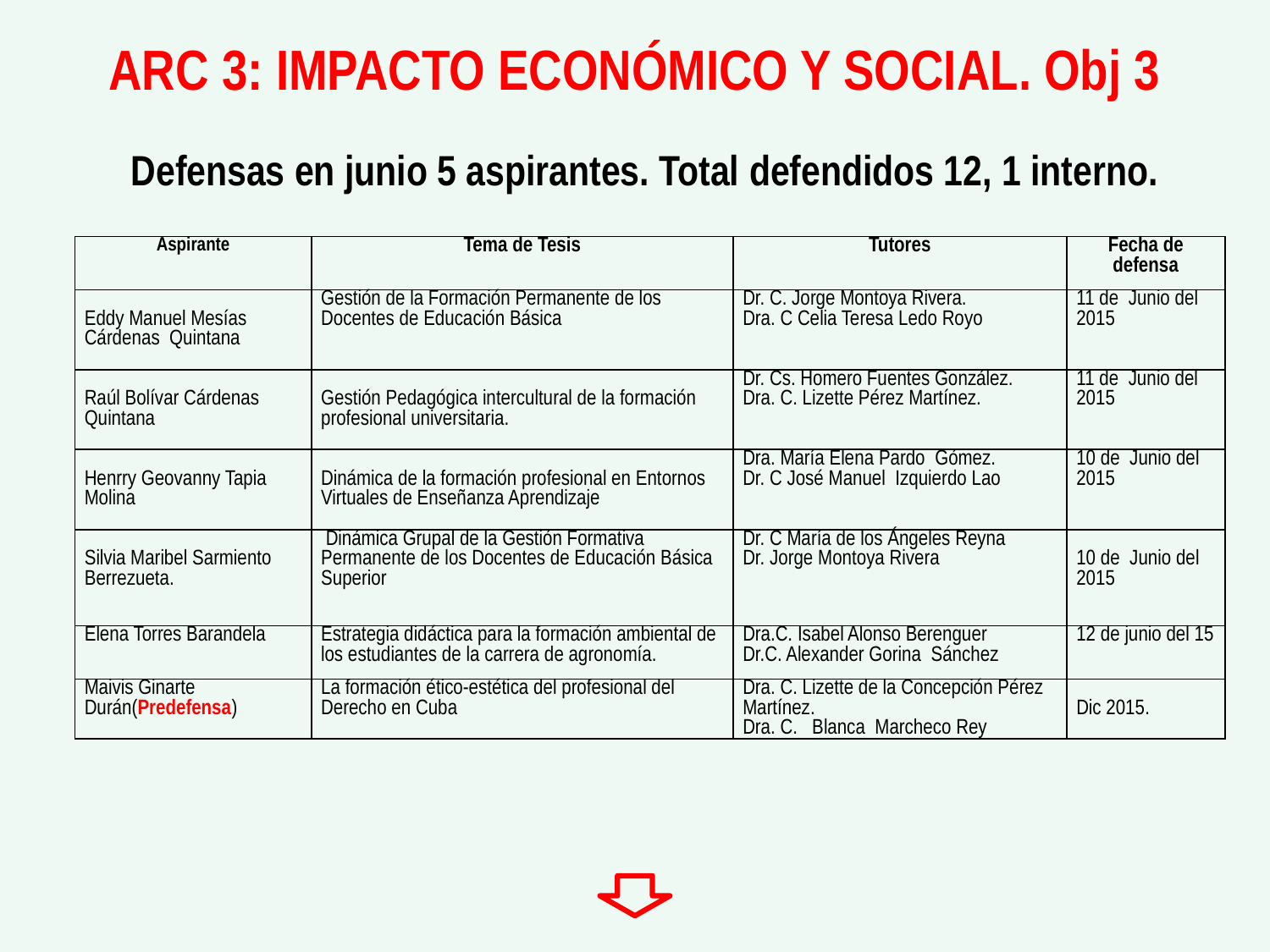

# ARC 3: IMPACTO ECONÓMICO Y SOCIAL. Obj 3
Defensas en junio 5 aspirantes. Total defendidos 12, 1 interno.

| Aspirante | Tema de Tesis | Tutores | Fecha de defensa |
| --- | --- | --- | --- |
| Eddy Manuel Mesías Cárdenas Quintana | Gestión de la Formación Permanente de los Docentes de Educación Básica | Dr. C. Jorge Montoya Rivera. Dra. C Celia Teresa Ledo Royo | 11 de Junio del 2015 |
| Raúl Bolívar Cárdenas Quintana | Gestión Pedagógica intercultural de la formación profesional universitaria. | Dr. Cs. Homero Fuentes González. Dra. C. Lizette Pérez Martínez. | 11 de Junio del 2015 |
| Henrry Geovanny Tapia Molina | Dinámica de la formación profesional en Entornos Virtuales de Enseñanza Aprendizaje | Dra. María Elena Pardo Gómez. Dr. C José Manuel Izquierdo Lao | 10 de Junio del 2015 |
| Silvia Maribel Sarmiento Berrezueta. | Dinámica Grupal de la Gestión Formativa Permanente de los Docentes de Educación Básica Superior | Dr. C María de los Ángeles Reyna Dr. Jorge Montoya Rivera | 10 de Junio del 2015 |
| Elena Torres Barandela | Estrategia didáctica para la formación ambiental de los estudiantes de la carrera de agronomía. | Dra.C. Isabel Alonso Berenguer Dr.C. Alexander Gorina Sánchez | 12 de junio del 15 |
| Maivis Ginarte Durán(Predefensa) | La formación ético-estética del profesional del Derecho en Cuba | Dra. C. Lizette de la Concepción Pérez Martínez. Dra. C. Blanca Marcheco Rey | Dic 2015. |